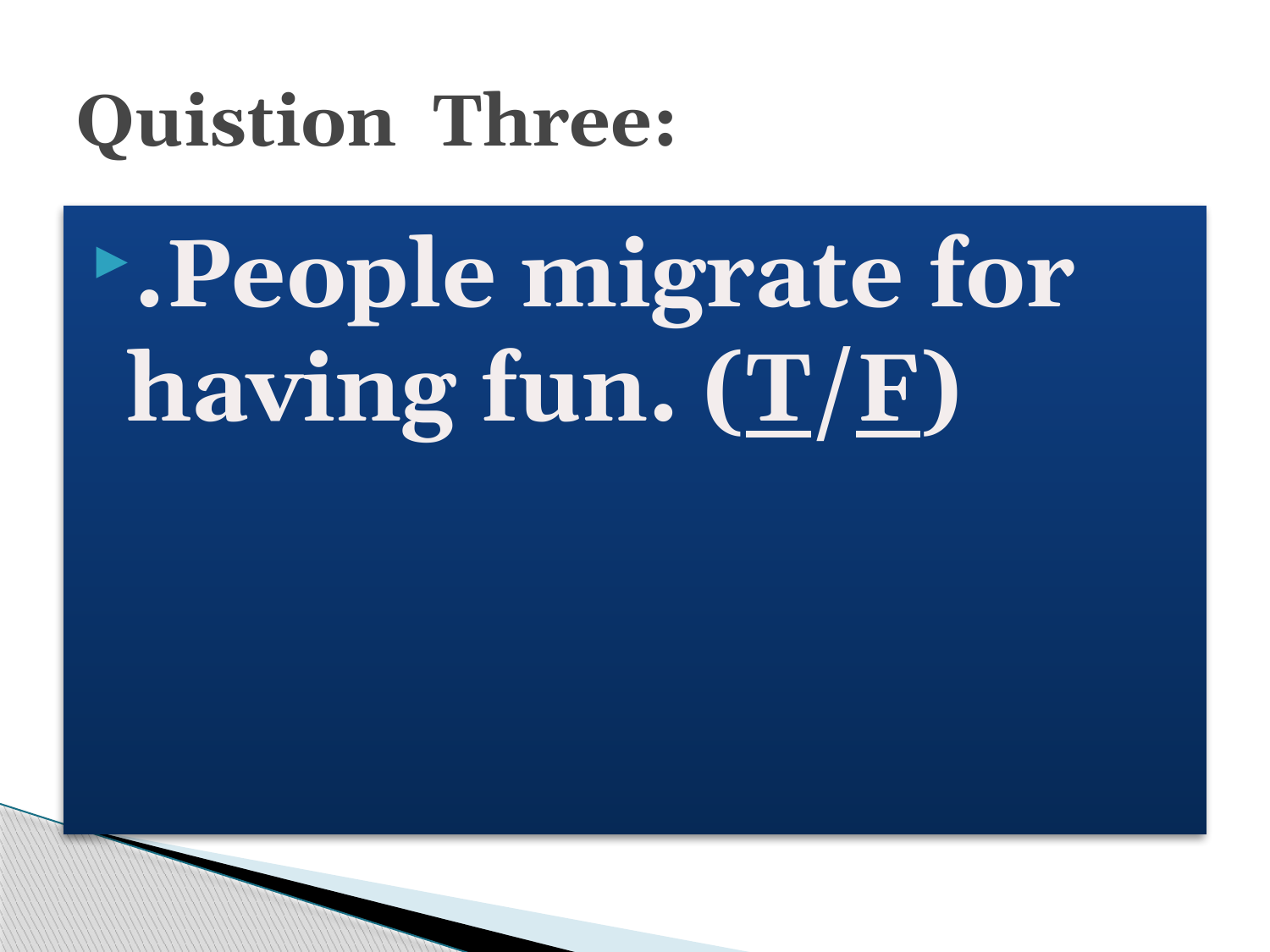

# Quistion  Three:
.People migrate for having fun. (T/F)